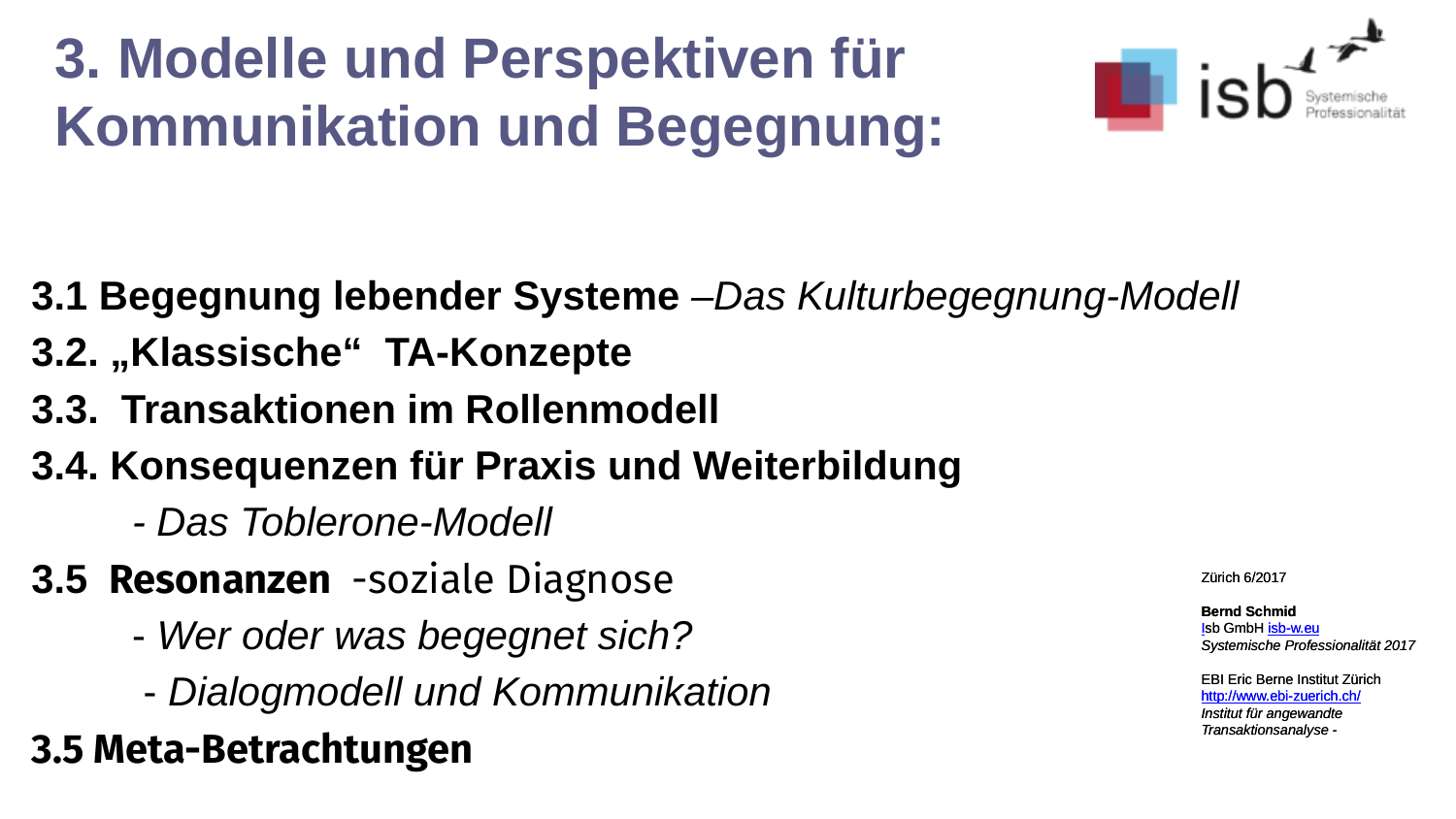

# 3. Modelle und Perspektiven für      Kommunikation und Begegnung:
3.1 Begegnung lebender Systeme –Das Kulturbegegnung-Modell
3.2. „Klassische“  TA-Konzepte
3.3.  Transaktionen im Rollenmodell
3.4. Konsequenzen für Praxis und Weiterbildung
         - Das Toblerone-Modell
3.5  Resonanzen  -soziale Diagnose
         - Wer oder was begegnet sich?
          - Dialogmodell und Kommunikation
3.5 Meta-Betrachtungen

Zürich 6/2017
Bernd Schmid
Isb GmbH isb-w.eu
Systemische Professionalität 2017

EBI Eric Berne Institut Zürich
http://www.ebi-zuerich.ch/
Institut für angewandte Transaktionsanalyse -